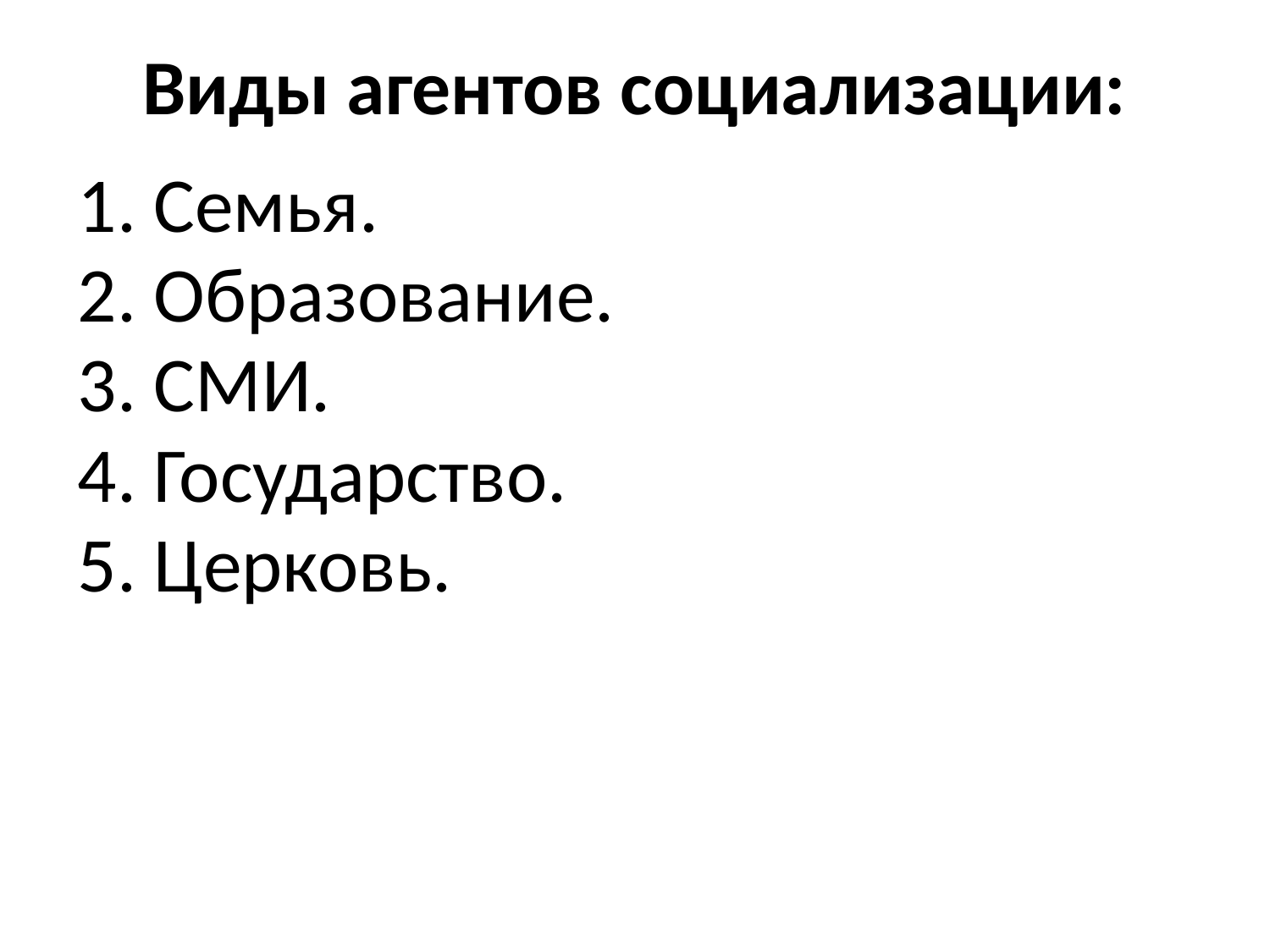

# Виды агентов социализации:
1. Семья.
2. Образование.
3. СМИ.
4. Государство.
5. Церковь.